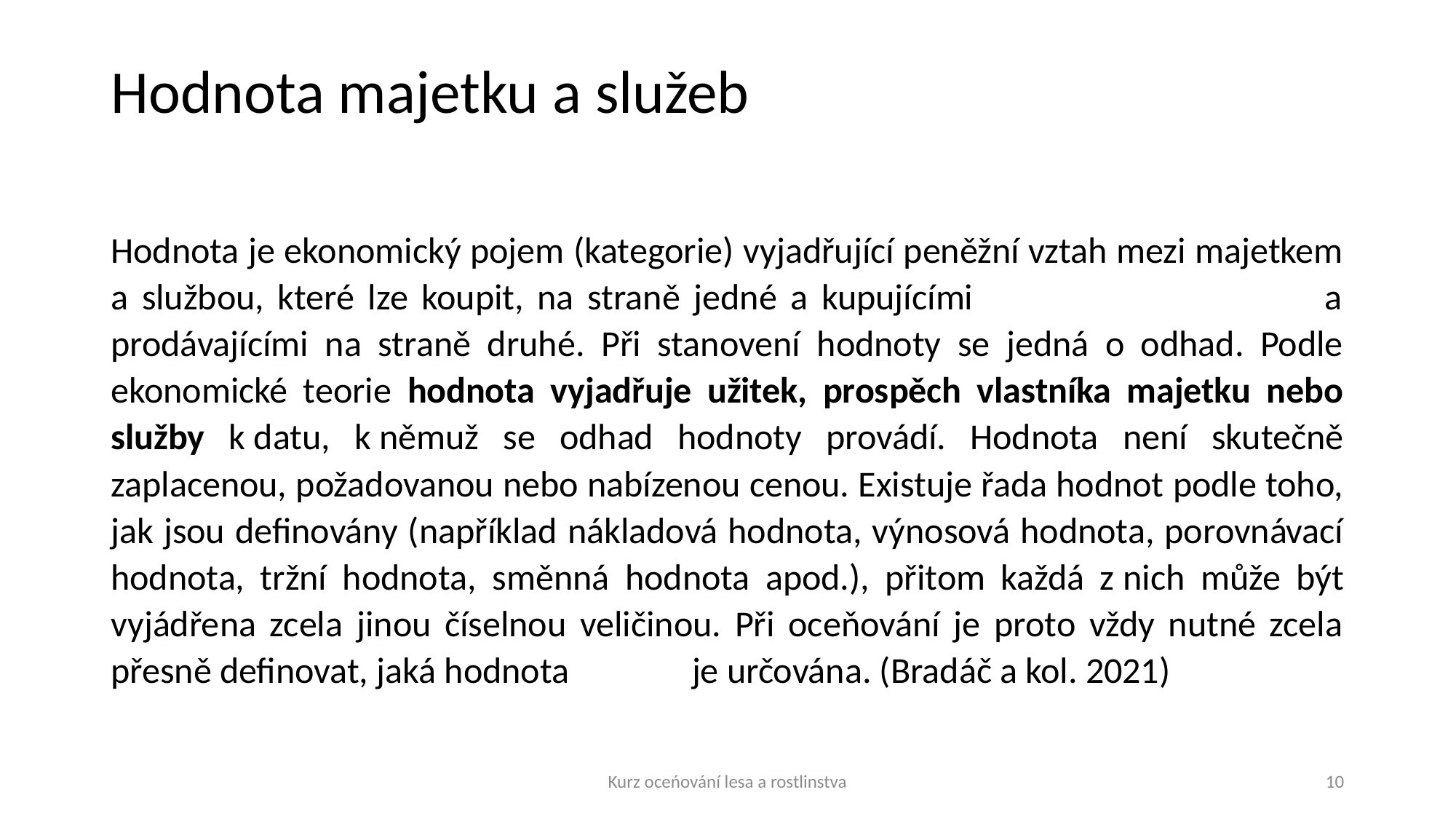

# Hodnota majetku a služeb
Hodnota je ekonomický pojem (kategorie) vyjadřující peněžní vztah mezi majetkem a službou, které lze koupit, na straně jedné a kupujícími                          a prodávajícími na straně druhé. Při stanovení hodnoty se jedná o odhad. Podle ekonomické teorie hodnota vyjadřuje užitek, prospěch vlastníka majetku nebo služby k datu, k němuž se odhad hodnoty provádí. Hodnota není skutečně zaplacenou, požadovanou nebo nabízenou cenou. Existuje řada hodnot podle toho, jak jsou definovány (například nákladová hodnota, výnosová hodnota, porovnávací hodnota, tržní hodnota, směnná hodnota apod.), přitom každá z nich může být vyjádřena zcela jinou číselnou veličinou. Při oceňování je proto vždy nutné zcela přesně definovat, jaká hodnota               je určována. (Bradáč a kol. 2021)

Kurz oceńování lesa a rostlinstva
10